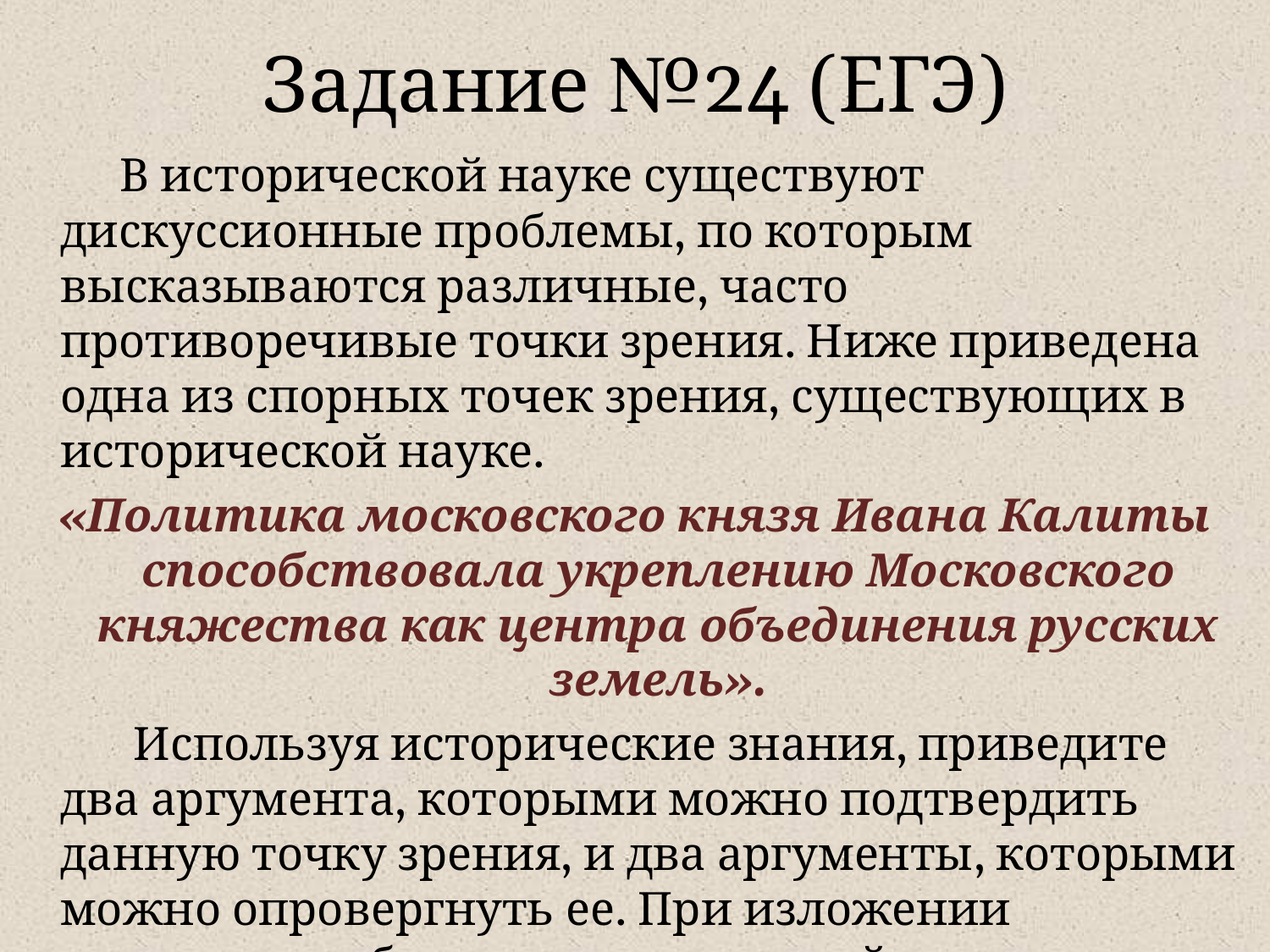

# Задание №24 (ЕГЭ)
         В исторической науке существуют дискуссионные проблемы, по которым высказываются различные, часто противоречивые точки зрения. Ниже приведена одна из спорных точек зрения, существующих в исторической науке.
«Политика московского князя Ивана Калиты способствовала укреплению Московского княжества как центра объединения русских земель».
           Используя исторические знания, приведите два аргумента, которыми можно подтвердить данную точку зрения, и два аргументы, которыми можно опровергнуть ее. При изложении аргументов обязательно используйте исторические факты.